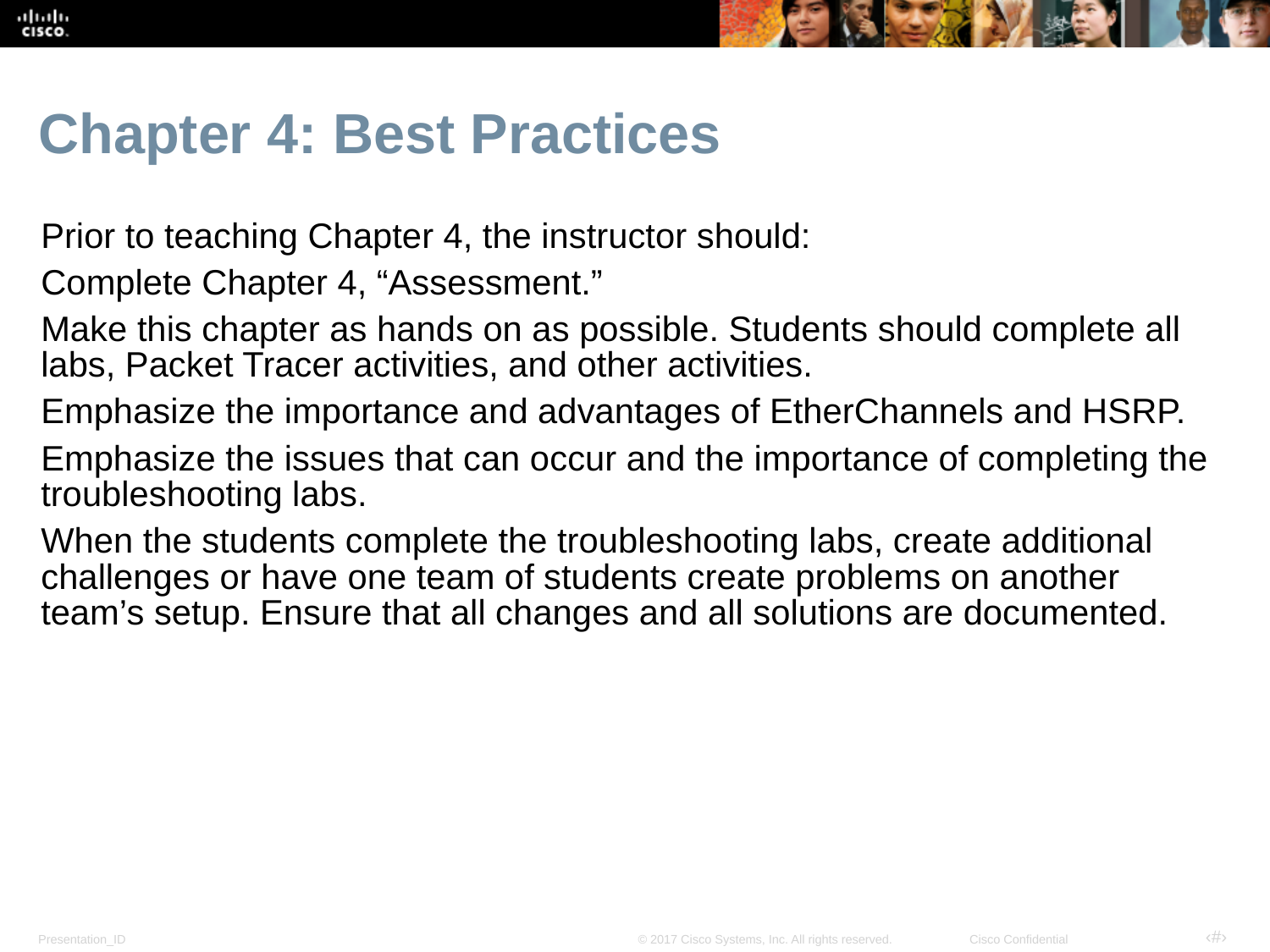

# Chapter 4: Best Practices
Prior to teaching Chapter 4, the instructor should:
Complete Chapter 4, “Assessment.”
Make this chapter as hands on as possible. Students should complete all labs, Packet Tracer activities, and other activities.
Emphasize the importance and advantages of EtherChannels and HSRP.
Emphasize the issues that can occur and the importance of completing the troubleshooting labs.
When the students complete the troubleshooting labs, create additional challenges or have one team of students create problems on another team’s setup. Ensure that all changes and all solutions are documented.